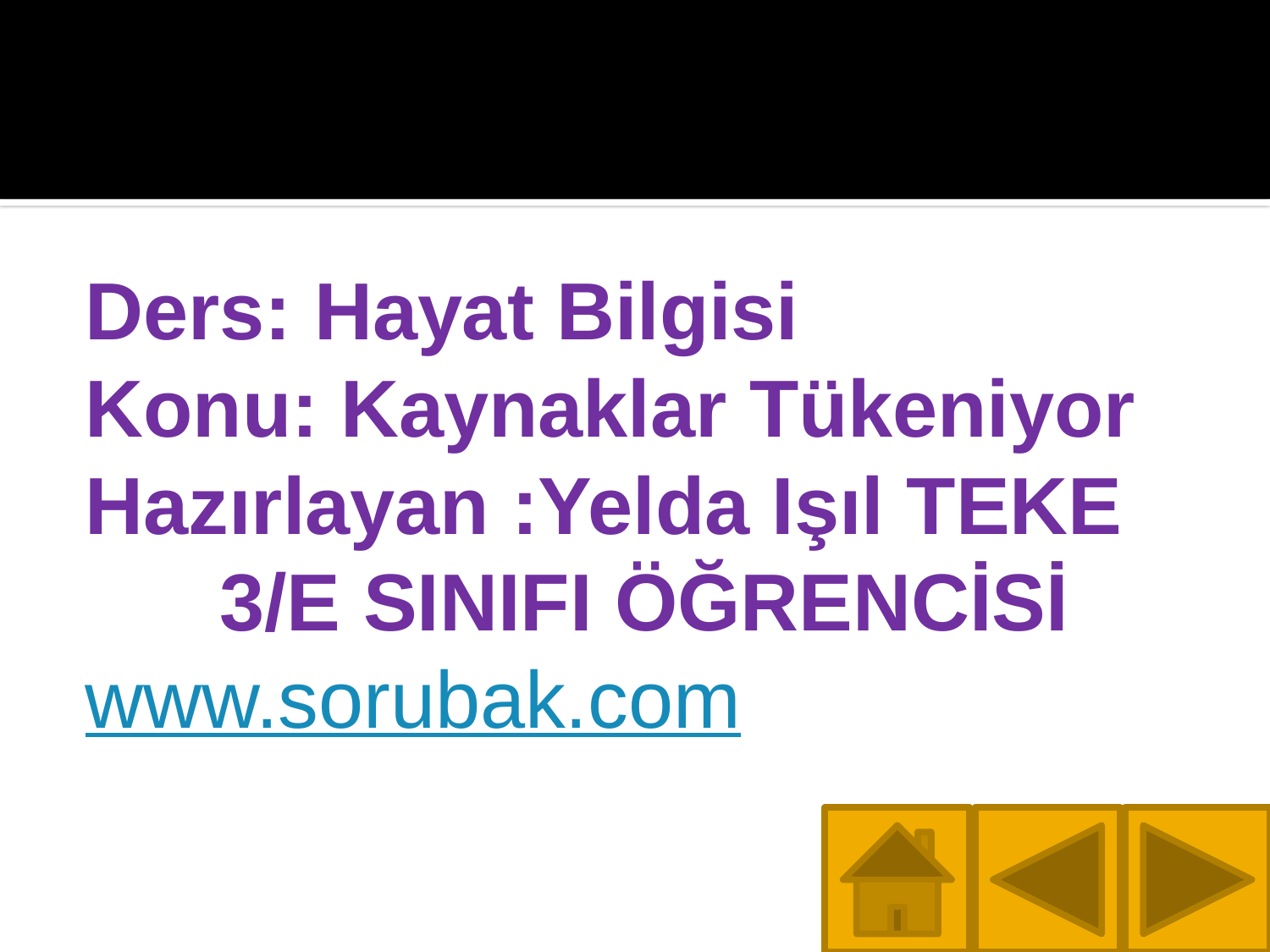

#
Ders: Hayat Bilgisi
Konu: Kaynaklar Tükeniyor
Hazırlayan :Yelda Işıl TEKE
      3/E SINIFI ÖĞRENCİSİ
www.sorubak.com